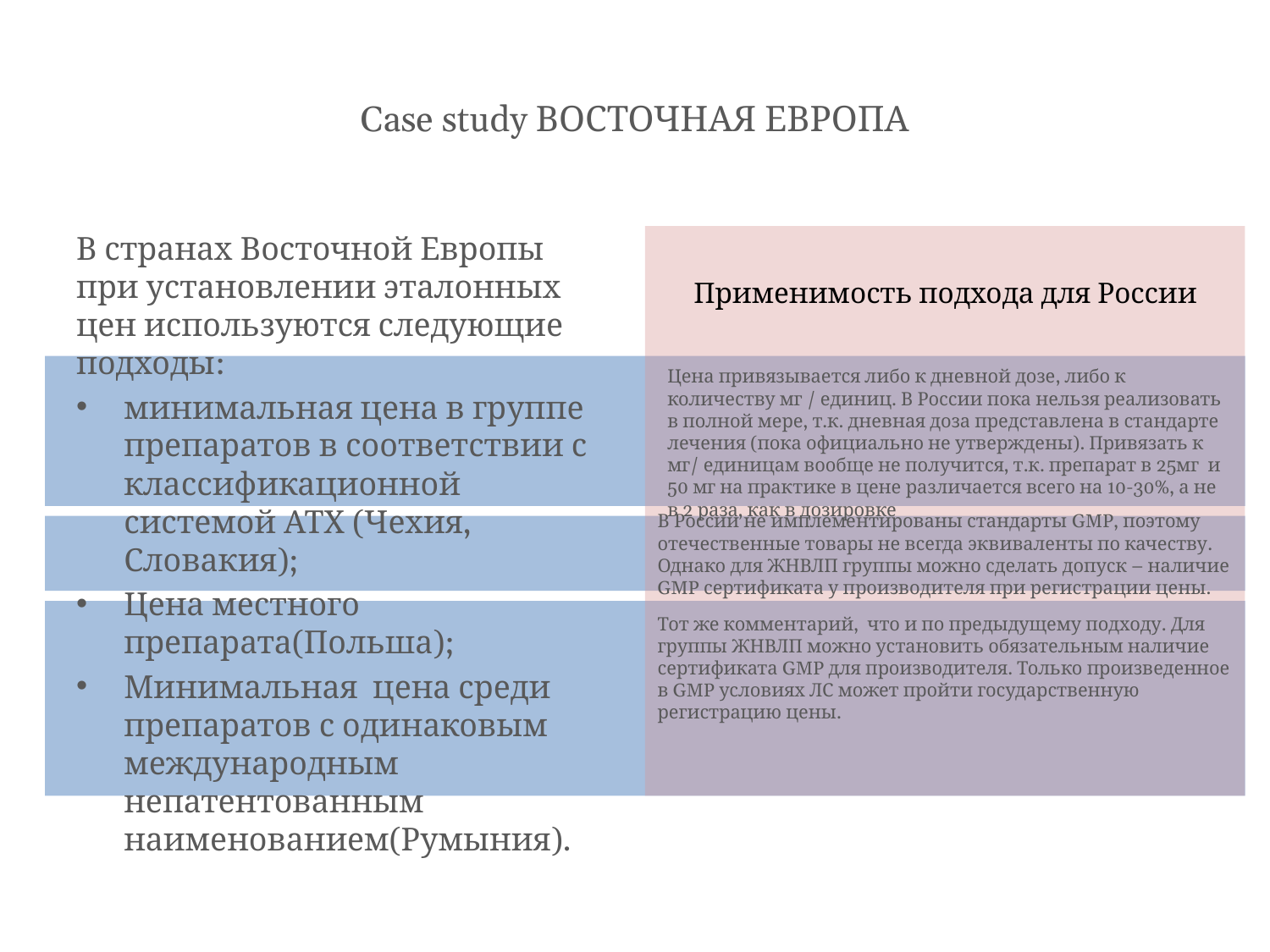

# Case study ВОСТОЧНАЯ ЕВРОПА
В странах Восточной Европы при установлении эталонных цен используются следующие подходы:
минимальная цена в группе препаратов в соответствии с классификационной системой АТХ (Чехия, Словакия);
Цена местного препарата(Польша);
Минимальная  цена среди препаратов с одинаковым международным непатентованным наименованием(Румыния).

Применимость подхода для России

Цена привязывается либо к дневной дозе, либо к количеству мг / единиц. В России пока нельзя реализовать в полной мере, т.к. дневная доза представлена в стандарте лечения (пока официально не утверждены). Привязать к мг/ единицам вообще не получится, т.к. препарат в 25мг  и 50 мг на практике в цене различается всего на 10-30%, а не в 2 раза, как в дозировке
В России не имплементированы стандарты GMP, поэтому  отечественные товары не всегда эквиваленты по качеству. Однако для ЖНВЛП группы можно сделать допуск – наличие GMP сертификата у производителя при регистрации цены.

Тот же комментарий,  что и по предыдущему подходу. Для группы ЖНВЛП можно установить обязательным наличие сертификата GMP для производителя. Только произведенное в GMP условиях ЛС может пройти государственную регистрацию цены.